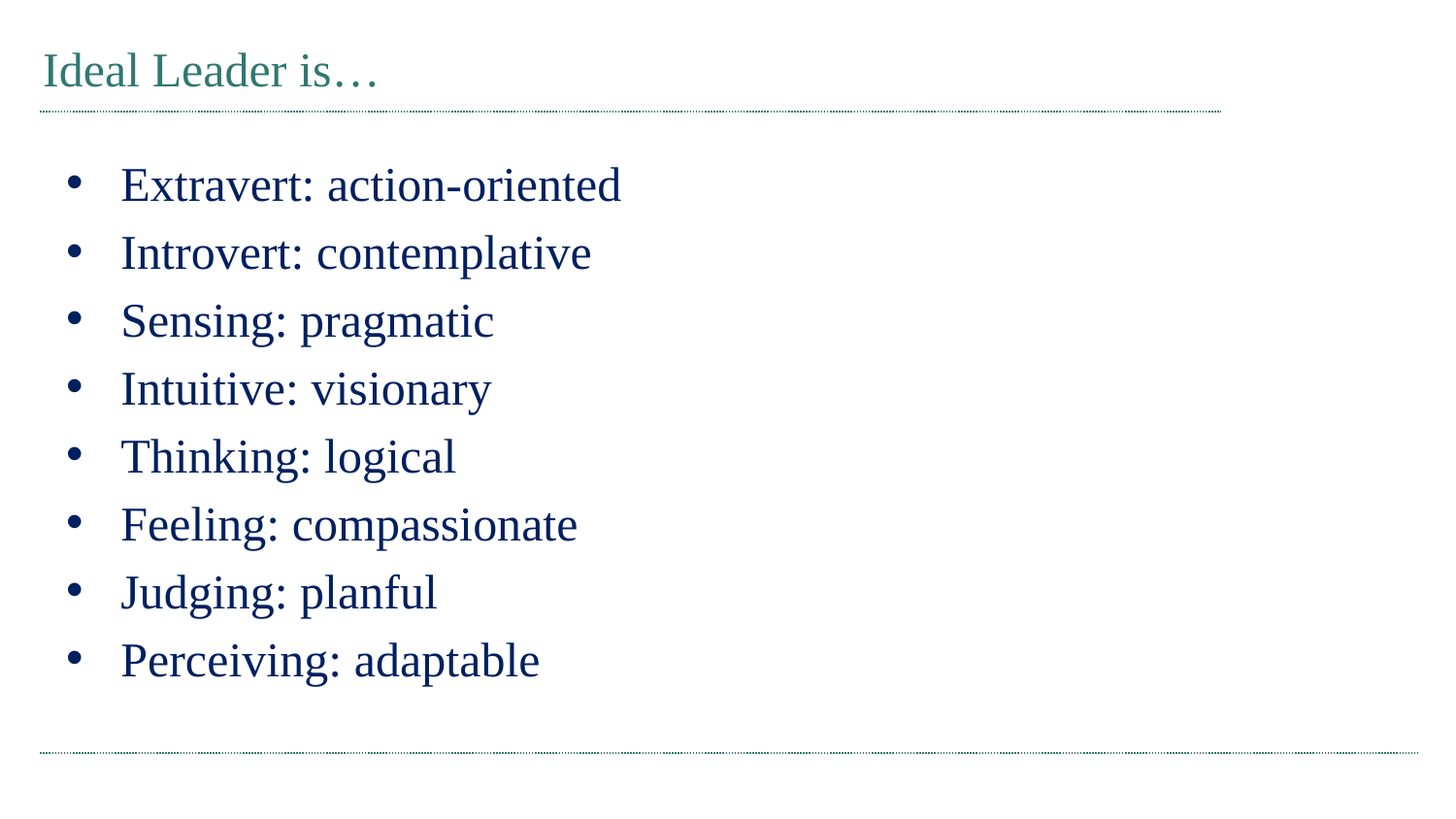

# Ideal Leader is…
Extravert: action-oriented
Introvert: contemplative
Sensing: pragmatic
Intuitive: visionary
Thinking: logical
Feeling: compassionate
Judging: planful
Perceiving: adaptable